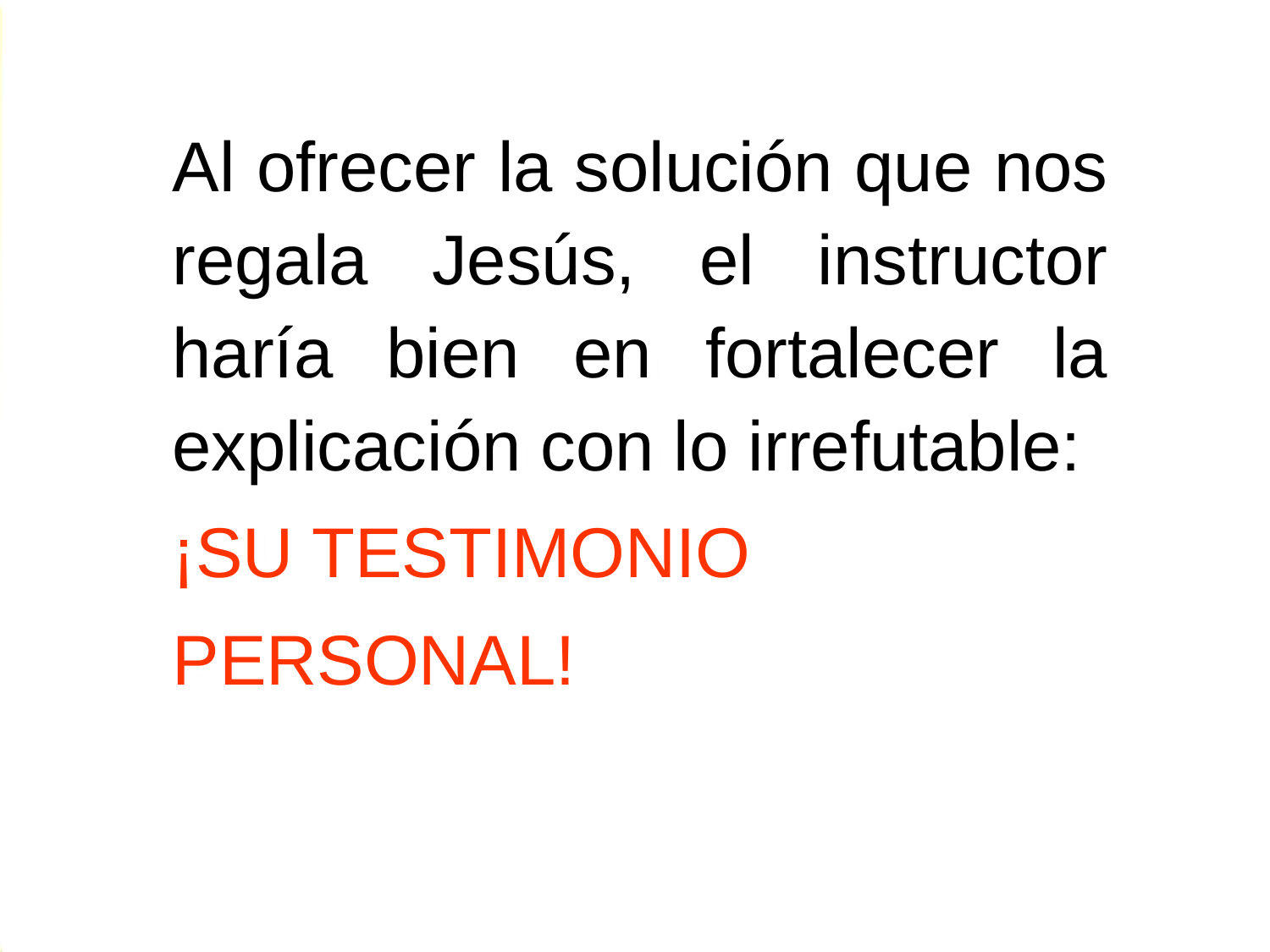

Al ofrecer la solución que nos regala Jesús, el instructor haría bien en fortalecer la explicación con lo irrefutable:
¡SU TESTIMONIO
PERSONAL!